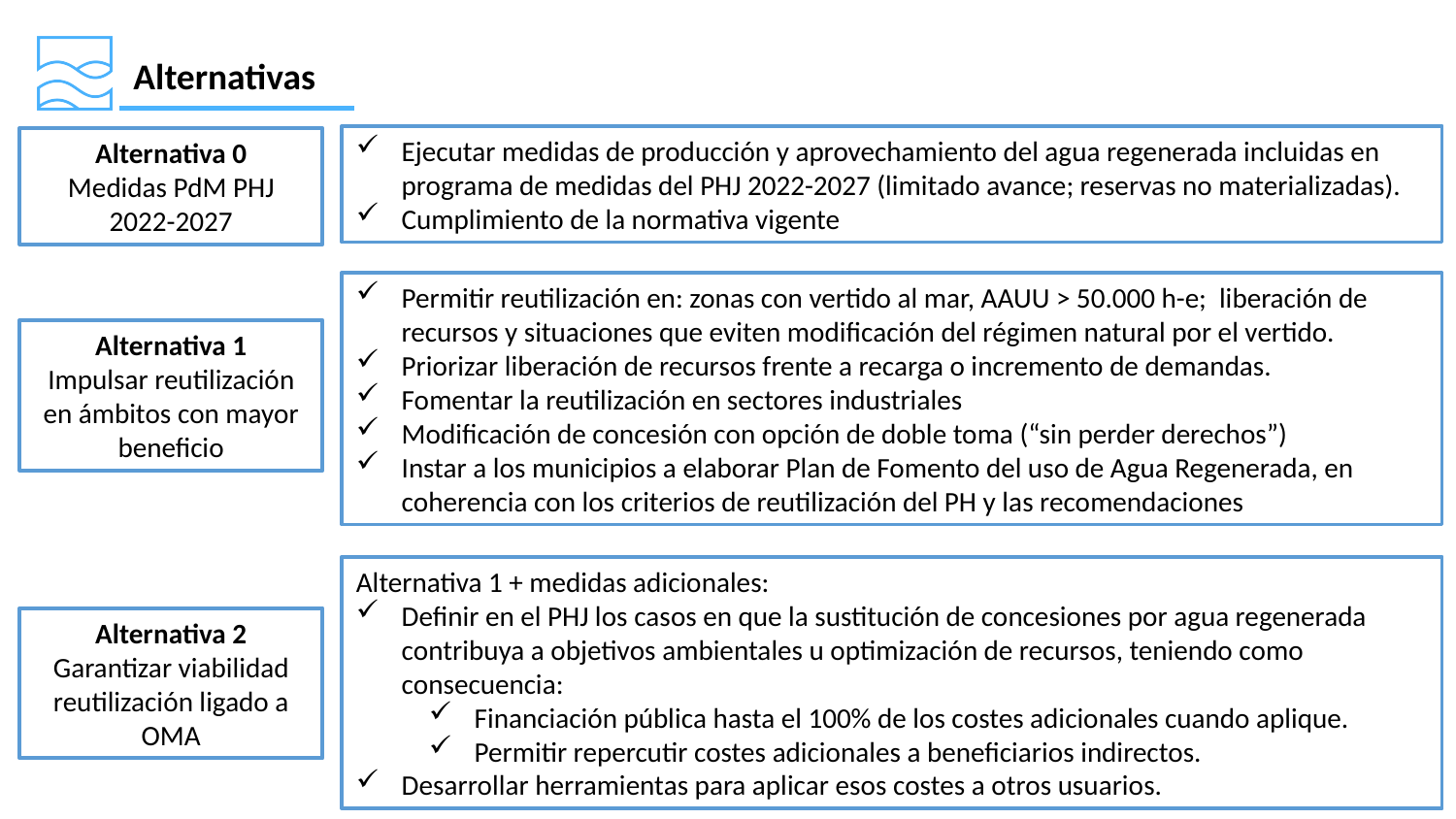

Alternativas
Ejecutar medidas de producción y aprovechamiento del agua regenerada incluidas en programa de medidas del PHJ 2022-2027 (limitado avance; reservas no materializadas).
Cumplimiento de la normativa vigente
Alternativa 0
Medidas PdM PHJ 2022-2027
Permitir reutilización en: zonas con vertido al mar, AAUU > 50.000 h-e;  liberación de recursos y situaciones que eviten modificación del régimen natural por el vertido.
Priorizar liberación de recursos frente a recarga o incremento de demandas.
Fomentar la reutilización en sectores industriales
Modificación de concesión con opción de doble toma (“sin perder derechos”)
Instar a los municipios a elaborar Plan de Fomento del uso de Agua Regenerada, en coherencia con los criterios de reutilización del PH y las recomendaciones
Alternativa 1
Impulsar reutilización en ámbitos con mayor beneficio
Alternativa 1 + medidas adicionales:
Definir en el PHJ los casos en que la sustitución de concesiones por agua regenerada contribuya a objetivos ambientales u optimización de recursos, teniendo como consecuencia:
Financiación pública hasta el 100% de los costes adicionales cuando aplique.
Permitir repercutir costes adicionales a beneficiarios indirectos.
Desarrollar herramientas para aplicar esos costes a otros usuarios.
Alternativa 2
Garantizar viabilidad reutilización ligado a OMA